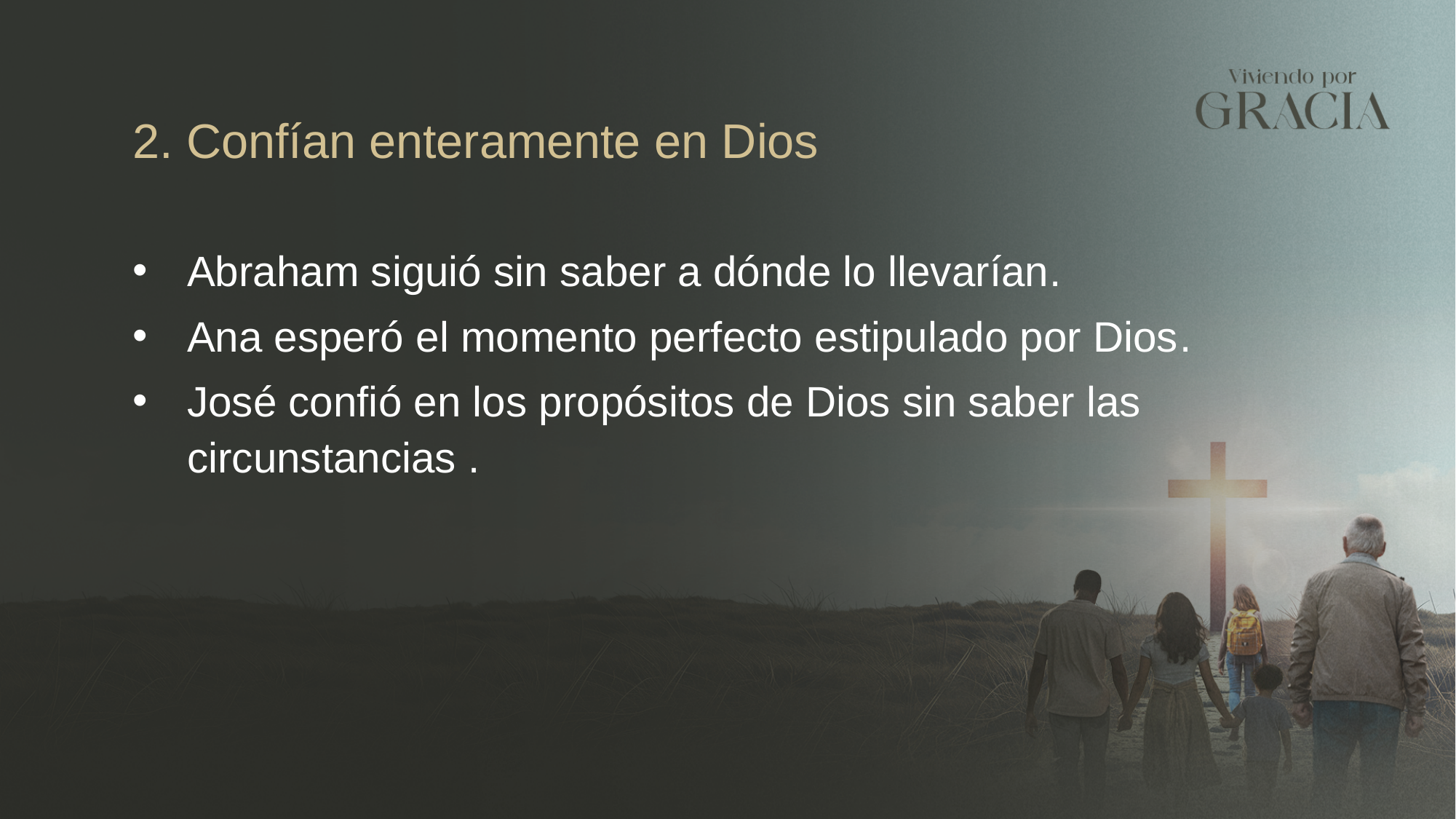

2. Confían enteramente en Dios
Abraham siguió sin saber a dónde lo llevarían.
Ana esperó el momento perfecto estipulado por Dios.
José confió en los propósitos de Dios sin saber las circunstancias .